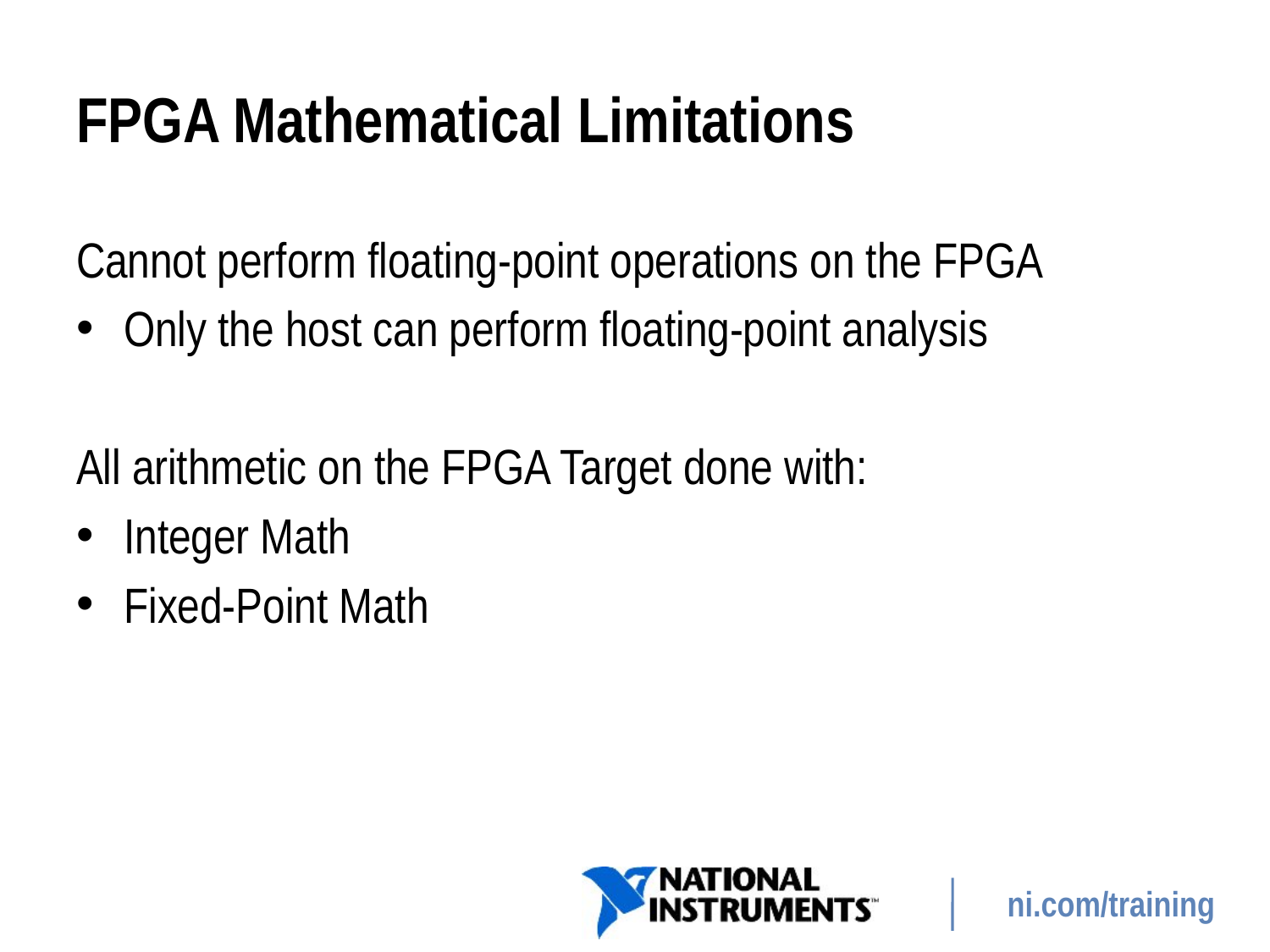

# FPGA Mathematical Limitations
Cannot perform floating-point operations on the FPGA
Only the host can perform floating-point analysis

All arithmetic on the FPGA Target done with:
Integer Math
Fixed-Point Math